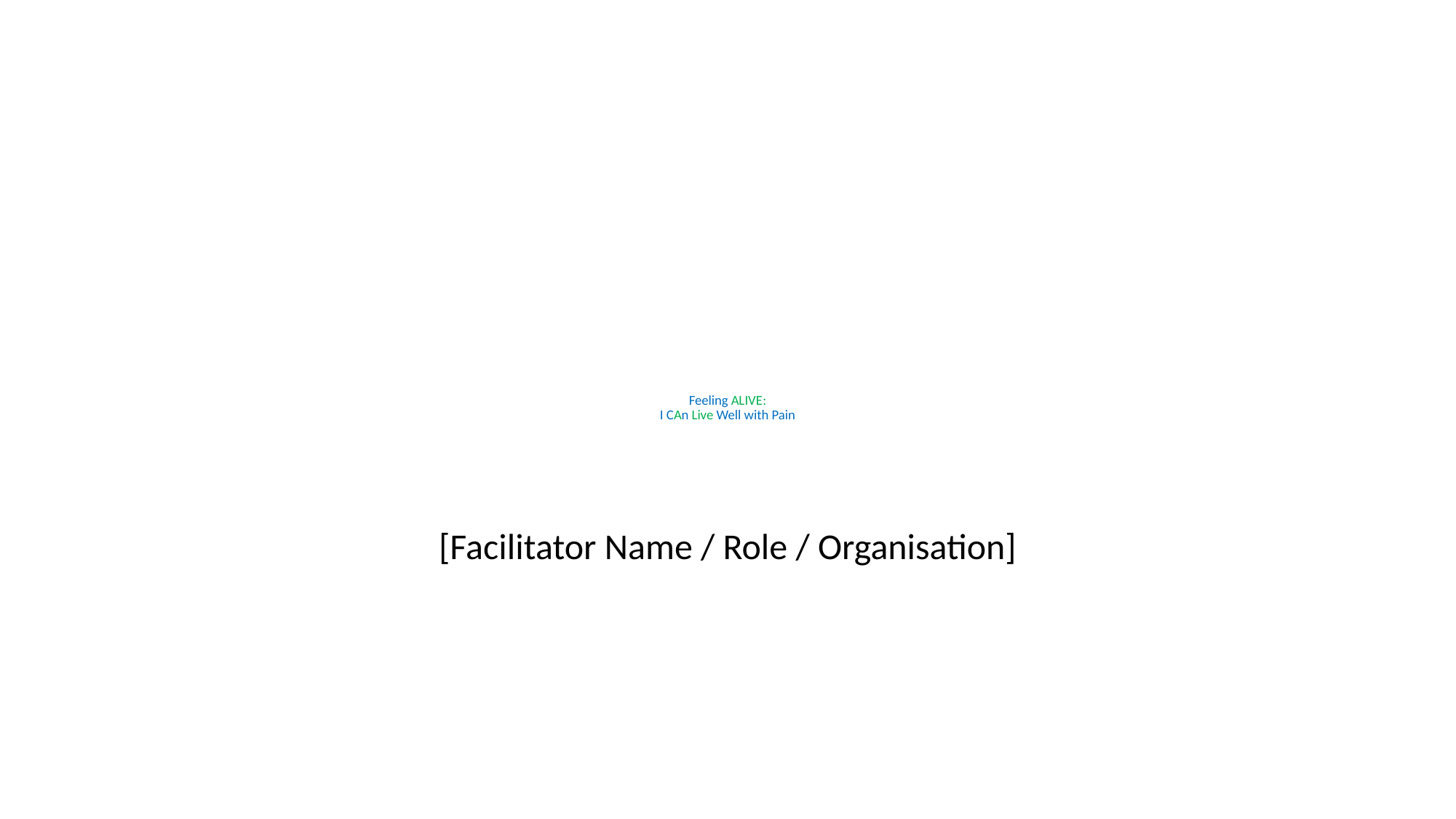

# Feeling ALIVE: I CAn Live Well with Pain
[Facilitator Name / Role / Organisation]